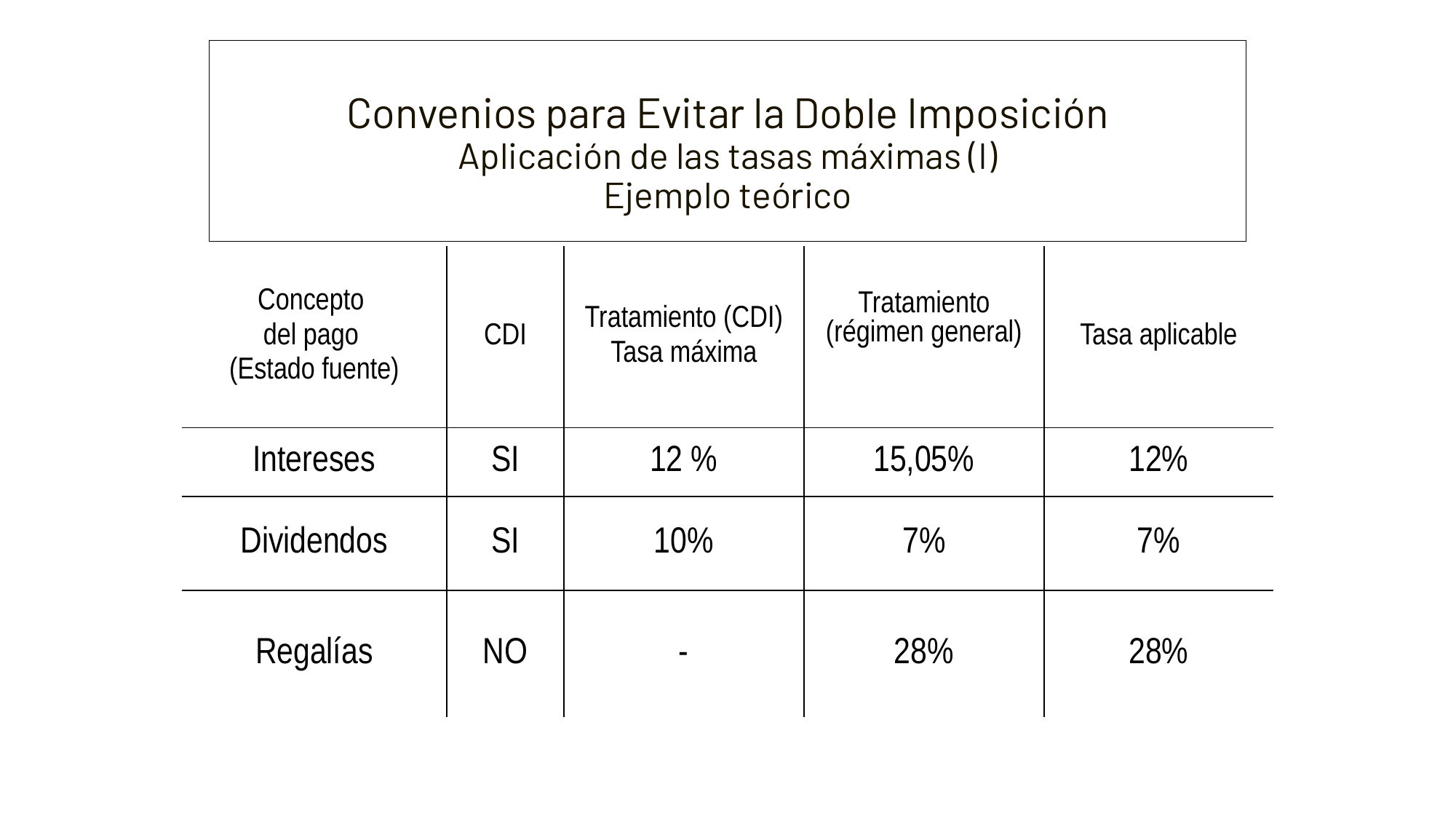

# Convenios para Evitar la Doble Imposición Aplicación de las tasas máximas (I) Ejemplo teórico
| Concepto del pago (Estado fuente) | CDI | Tratamiento (CDI) Tasa máxima | Tratamiento (régimen general) | Tasa aplicable |
| --- | --- | --- | --- | --- |
| Intereses | SI | 12 % | 15,05% | 12% |
| Dividendos | SI | 10% | 7% | 7% |
| Regalías | NO | - | 28% | 28% |